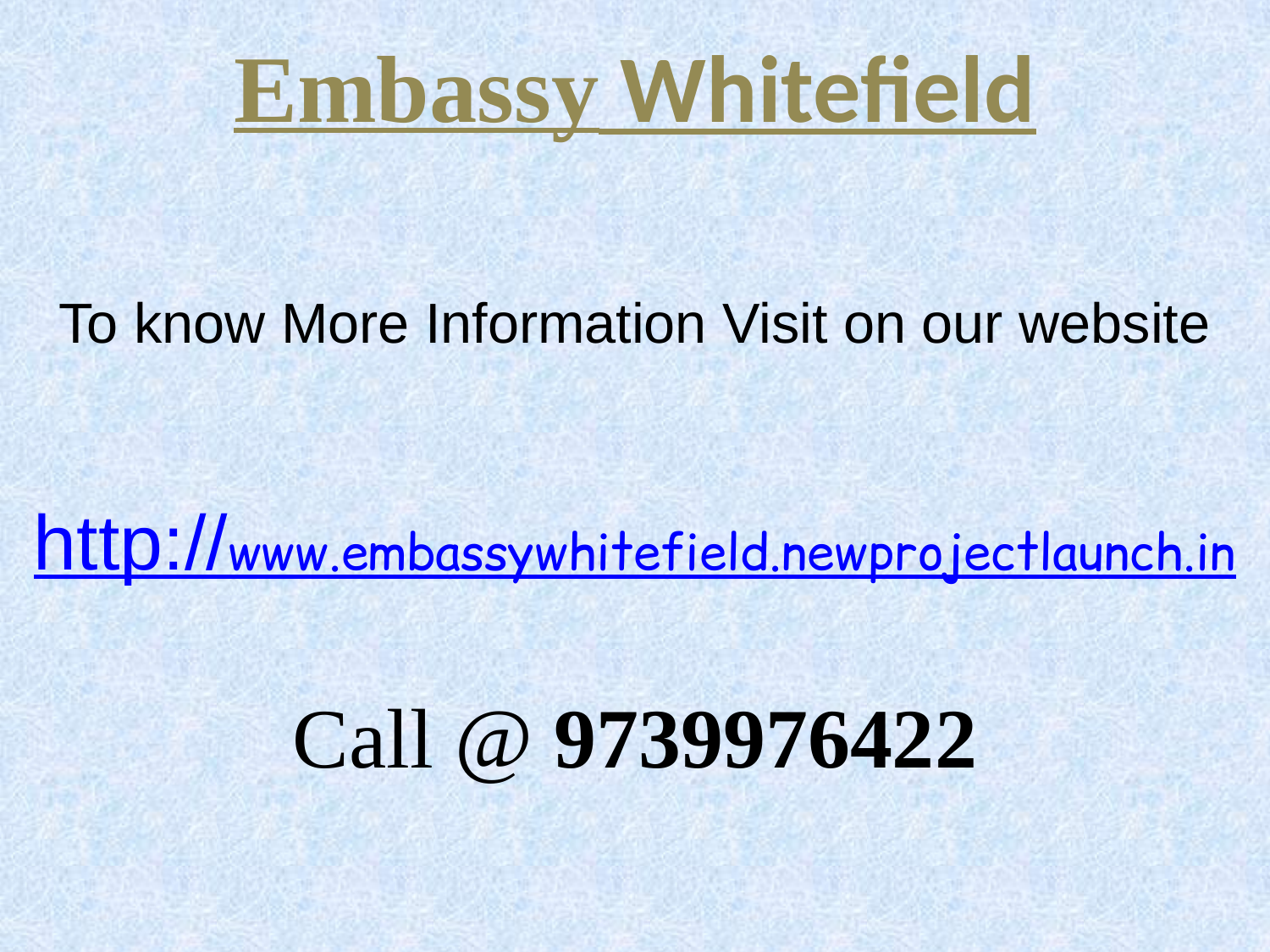

Embassy Whitefield
To know More Information Visit on our website
http://www.embassywhitefield.newprojectlaunch.in
Call @ 9739976422